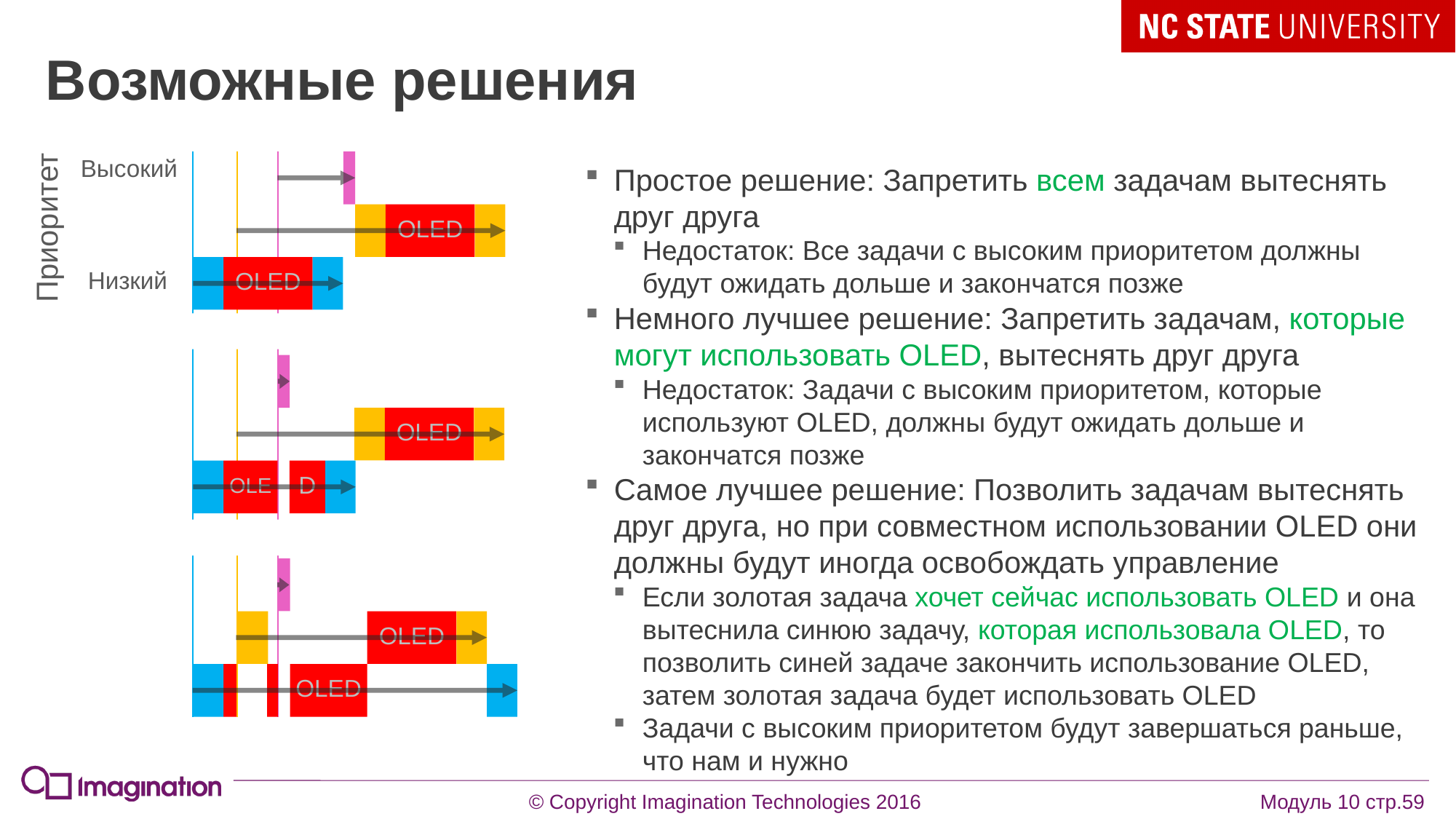

# Возможные решения

Высокий

OLED

OLED

Простое решение: Запретить всем задачам вытеснять друг друга
Недостаток: Все задачи с высоким приоритетом должны будут ожидать дольше и закончатся позже
Немного лучшее решение: Запретить задачам, которые могут использовать OLED, вытеснять друг друга
Недостаток: Задачи с высоким приоритетом, которые используют OLED, должны будут ожидать дольше и закончатся позже
Самое лучшее решение: Позволить задачам вытеснять друг друга, но при совместном использовании OLED они должны будут иногда освобождать управление
Если золотая задача хочет сейчас использовать OLED и она вытеснила синюю задачу, которая использовала OLED, то позволить синей задаче закончить использование OLED, затем золотая задача будет использовать OLED
Задачи с высоким приоритетом будут завершаться раньше, что нам и нужно

Приоритет
Низкий

OLED

OLE
D

OLED

OLED